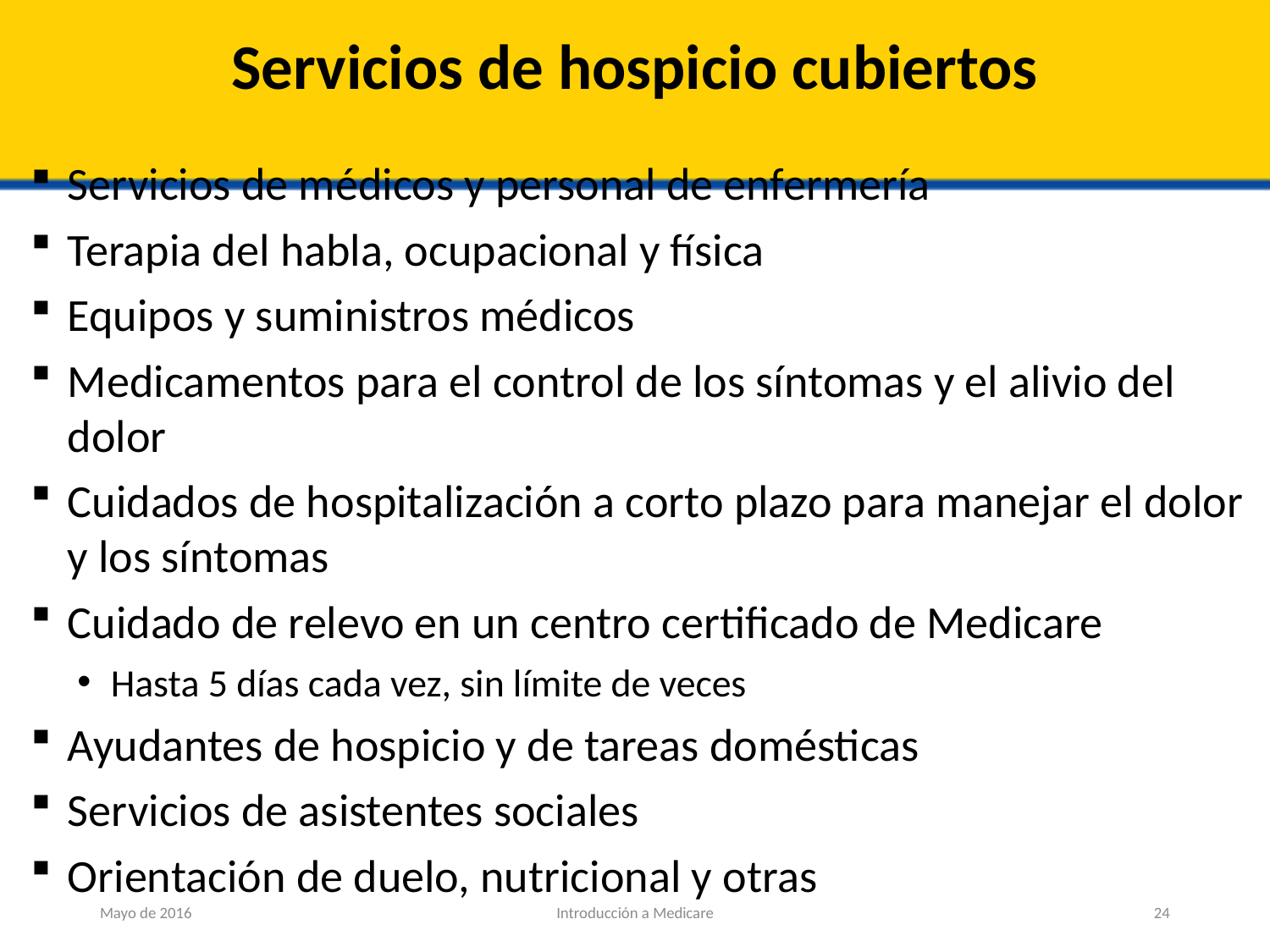

# Servicios de hospicio cubiertos
Servicios de médicos y personal de enfermería
Terapia del habla, ocupacional y física
Equipos y suministros médicos
Medicamentos para el control de los síntomas y el alivio del dolor
Cuidados de hospitalización a corto plazo para manejar el dolor y los síntomas
Cuidado de relevo en un centro certificado de Medicare
Hasta 5 días cada vez, sin límite de veces
Ayudantes de hospicio y de tareas domésticas
Servicios de asistentes sociales
Orientación de duelo, nutricional y otras
Mayo de 2016
Introducción a Medicare
24